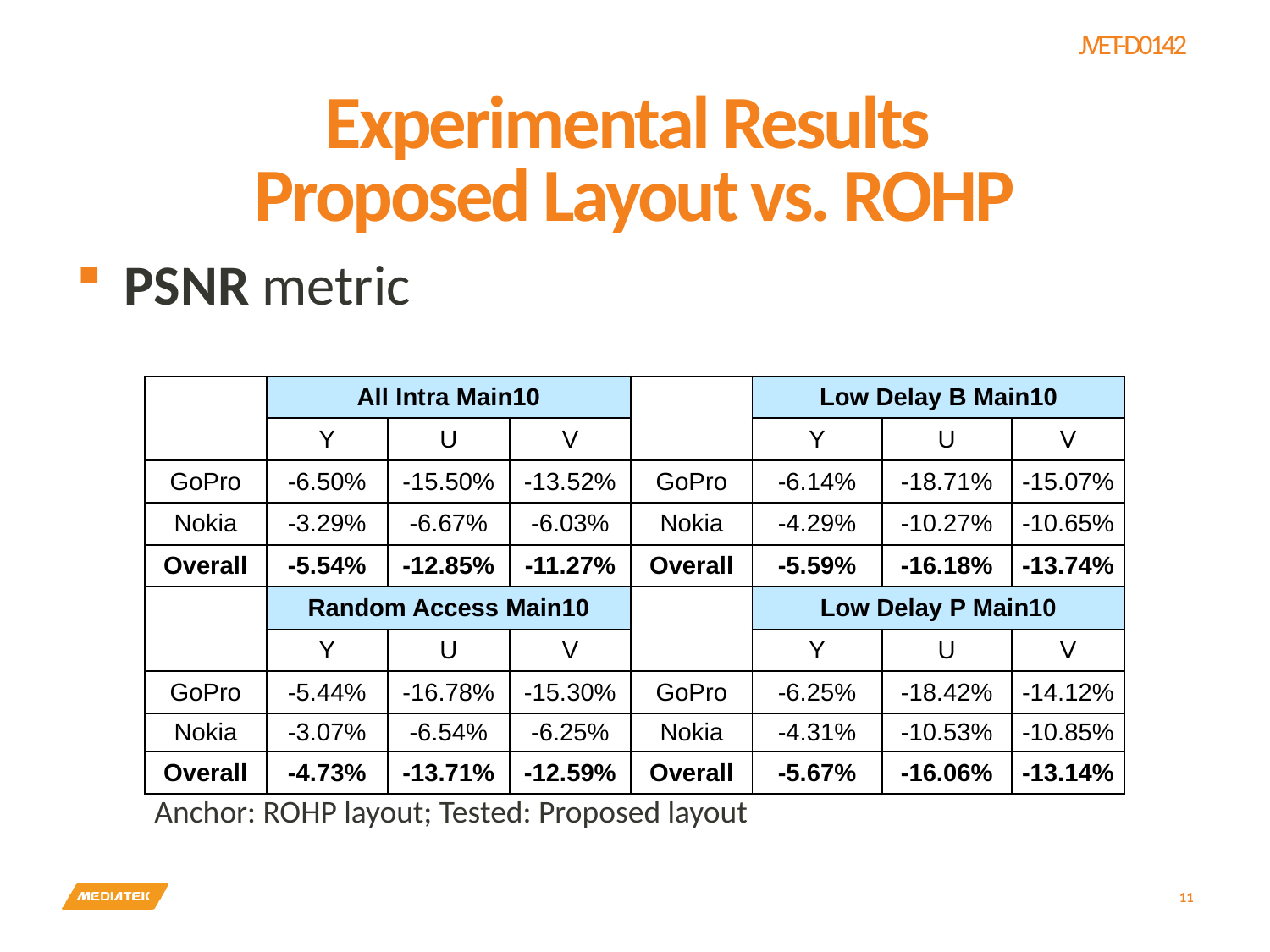

# Experimental Results Proposed Layout vs. ROHP
PSNR metric

|  | All Intra Main10 |  |  |  | Low Delay B Main10 |  |  |
| --- | --- | --- | --- | --- | --- | --- | --- |
|  | Y | U | V |  | Y | U | V |
| GoPro | -6.50% | -15.50% | -13.52% | GoPro | -6.14% | -18.71% | -15.07% |
| Nokia | -3.29% | -6.67% | -6.03% | Nokia | -4.29% | -10.27% | -10.65% |
| Overall | -5.54% | -12.85% | -11.27% | Overall | -5.59% | -16.18% | -13.74% |
|  | Random Access Main10 |  |  |  | Low Delay P Main10 |  |  |
|  | Y | U | V |  | Y | U | V |
| GoPro | -5.44% | -16.78% | -15.30% | GoPro | -6.25% | -18.42% | -14.12% |
| Nokia | -3.07% | -6.54% | -6.25% | Nokia | -4.31% | -10.53% | -10.85% |
| Overall | -4.73% | -13.71% | -12.59% | Overall | -5.67% | -16.06% | -13.14% |
| Anchor: ROHP layout; Tested: Proposed layout |  |  |  |  |  |  |  |
11